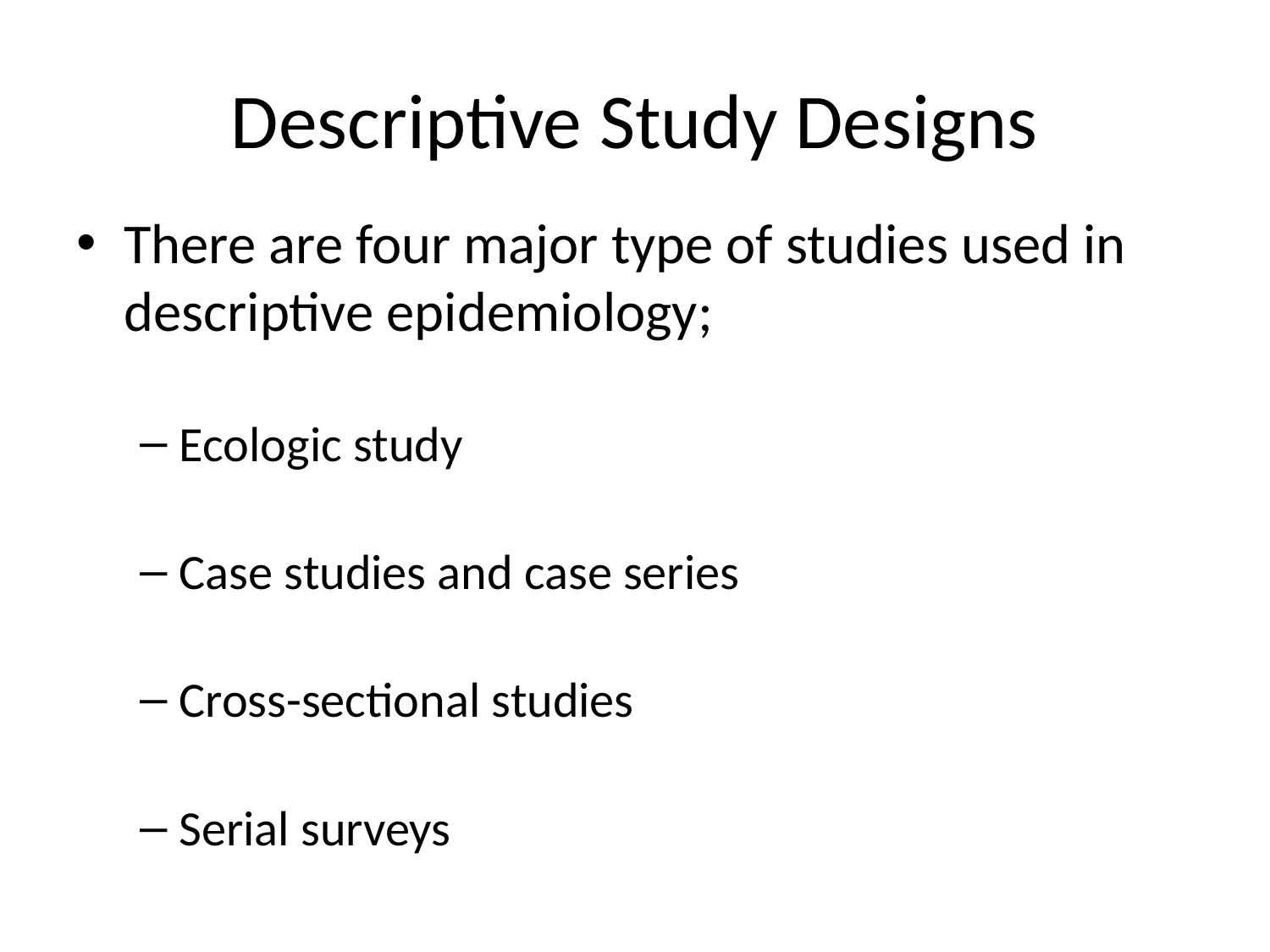

# Descriptive Study Designs
There are four major type of studies used in descriptive epidemiology;
Ecologic study
Case studies and case series
Cross-sectional studies
Serial surveys